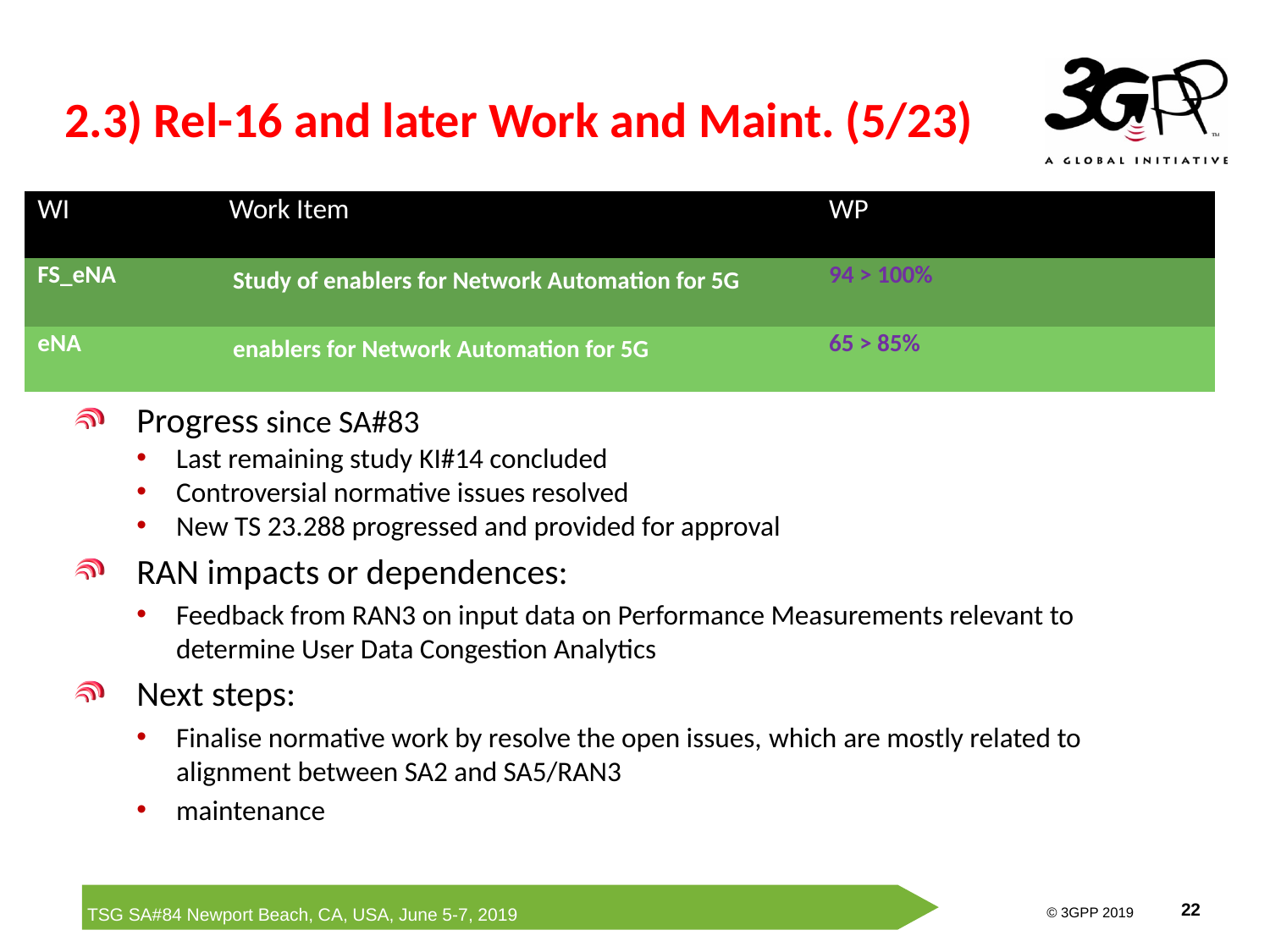

# 2.3) Rel-16 and later Work and Maint. (5/23)
| WI | Work Item | WP |  |  |
| --- | --- | --- | --- | --- |
| FS\_eNA | Study of enablers for Network Automation for 5G | 94 > 100% |  |  |
| eNA | enablers for Network Automation for 5G | 65 > 85% |  |  |
Progress since SA#83
Last remaining study KI#14 concluded
Controversial normative issues resolved
New TS 23.288 progressed and provided for approval
RAN impacts or dependences:
Feedback from RAN3 on input data on Performance Measurements relevant to determine User Data Congestion Analytics
Next steps:
Finalise normative work by resolve the open issues, which are mostly related to alignment between SA2 and SA5/RAN3
maintenance